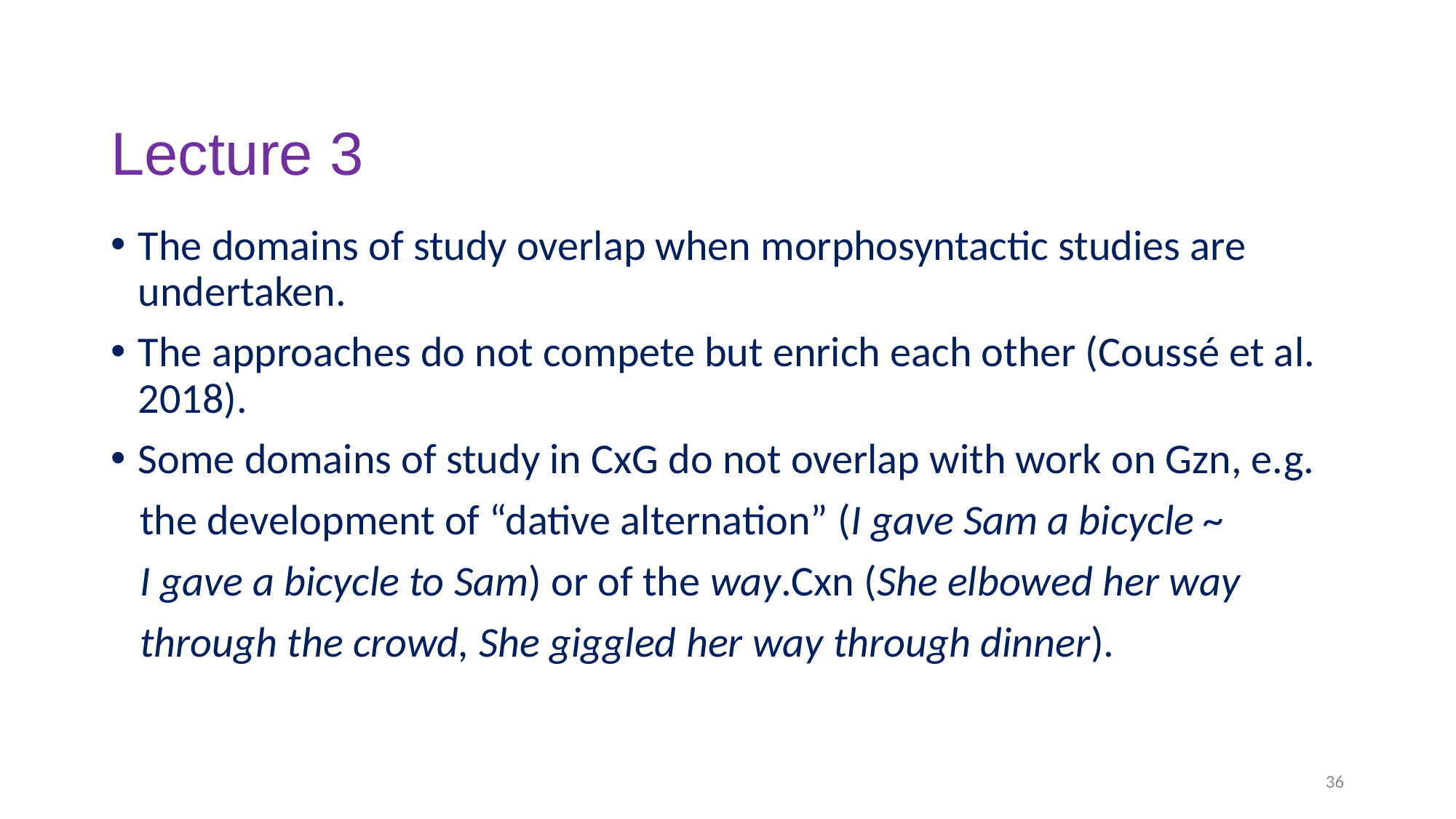

# Lecture 3
The domains of study overlap when morphosyntactic studies are undertaken.
The approaches do not compete but enrich each other (Coussé et al. 2018).
Some domains of study in CxG do not overlap with work on Gzn, e.g.
   the development of “dative alternation” (I gave Sam a bicycle ~
   I gave a bicycle to Sam) or of the way.Cxn (She elbowed her way
   through the crowd, She giggled her way through dinner).

36